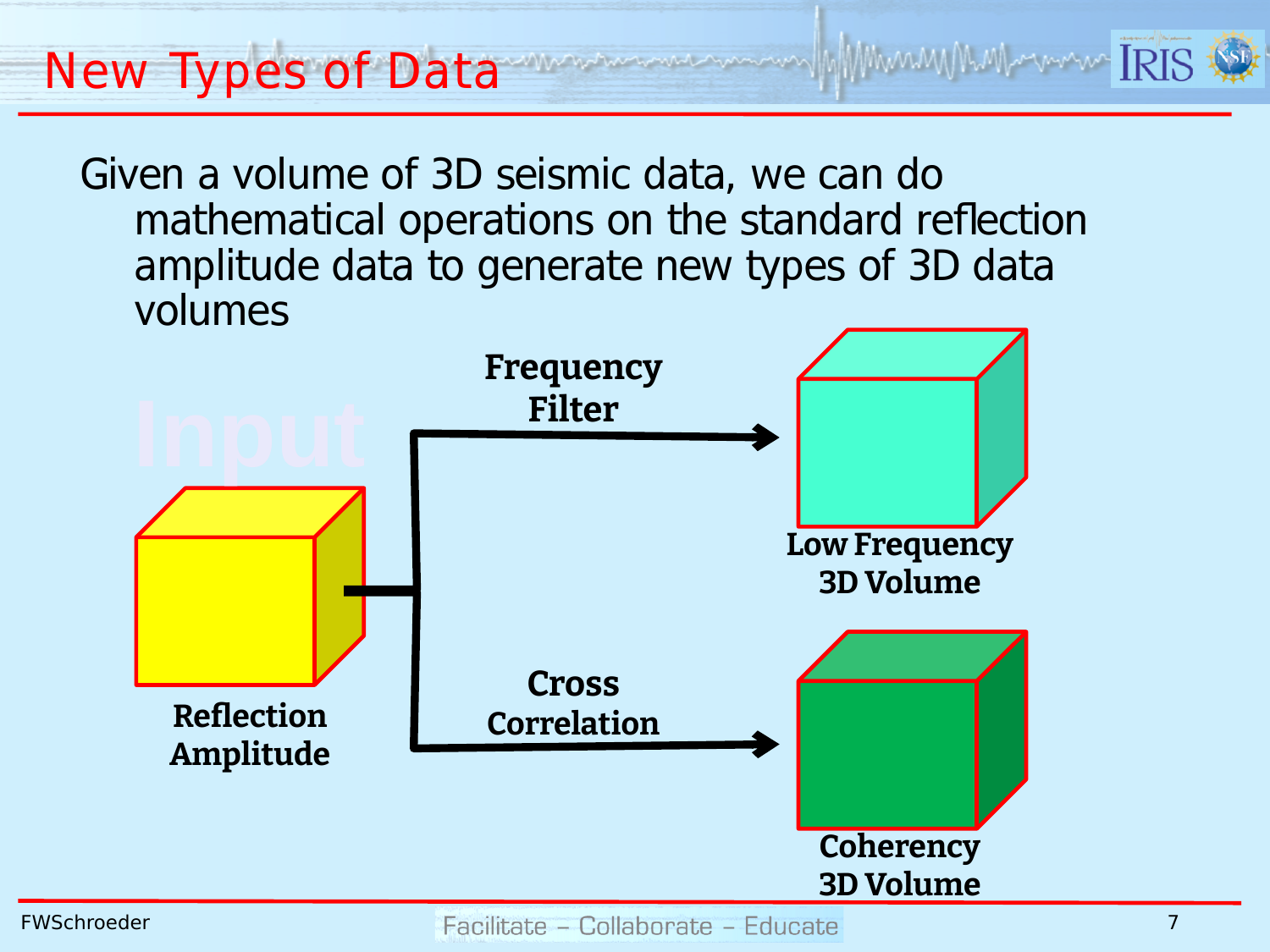

# New Types of Data
Given a volume of 3D seismic data, we can do mathematical operations on the standard reflection amplitude data to generate new types of 3D data volumes

Frequency
Filter
Input

Low Frequency
3D Volume

Cross
Correlation
Reflection
Amplitude
Coherency
3D Volume